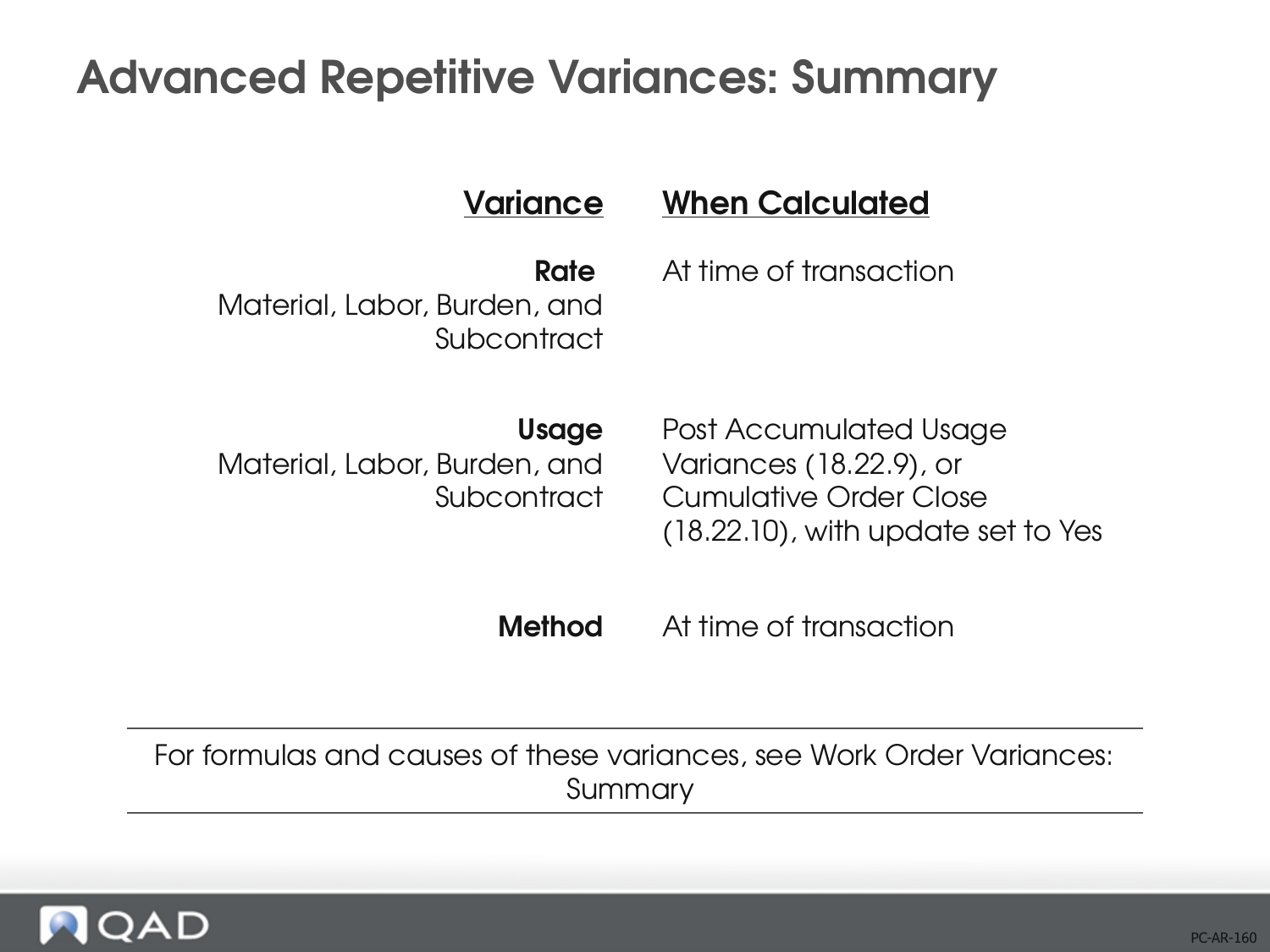

# Advanced Repetitive Variances: Summary
Variance
When Calculated
Rate
Material, Labor, Burden, and
Subcontract
At time of transaction
Usage
Material, Labor, Burden, and
Subcontract
Post Accumulated Usage Variances (18.22.9), or Cumulative Order Close (18.22.10), with update set to Yes
Method
At time of transaction

For formulas and causes of these variances, see Work Order Variances: Summary

PC-AR-160